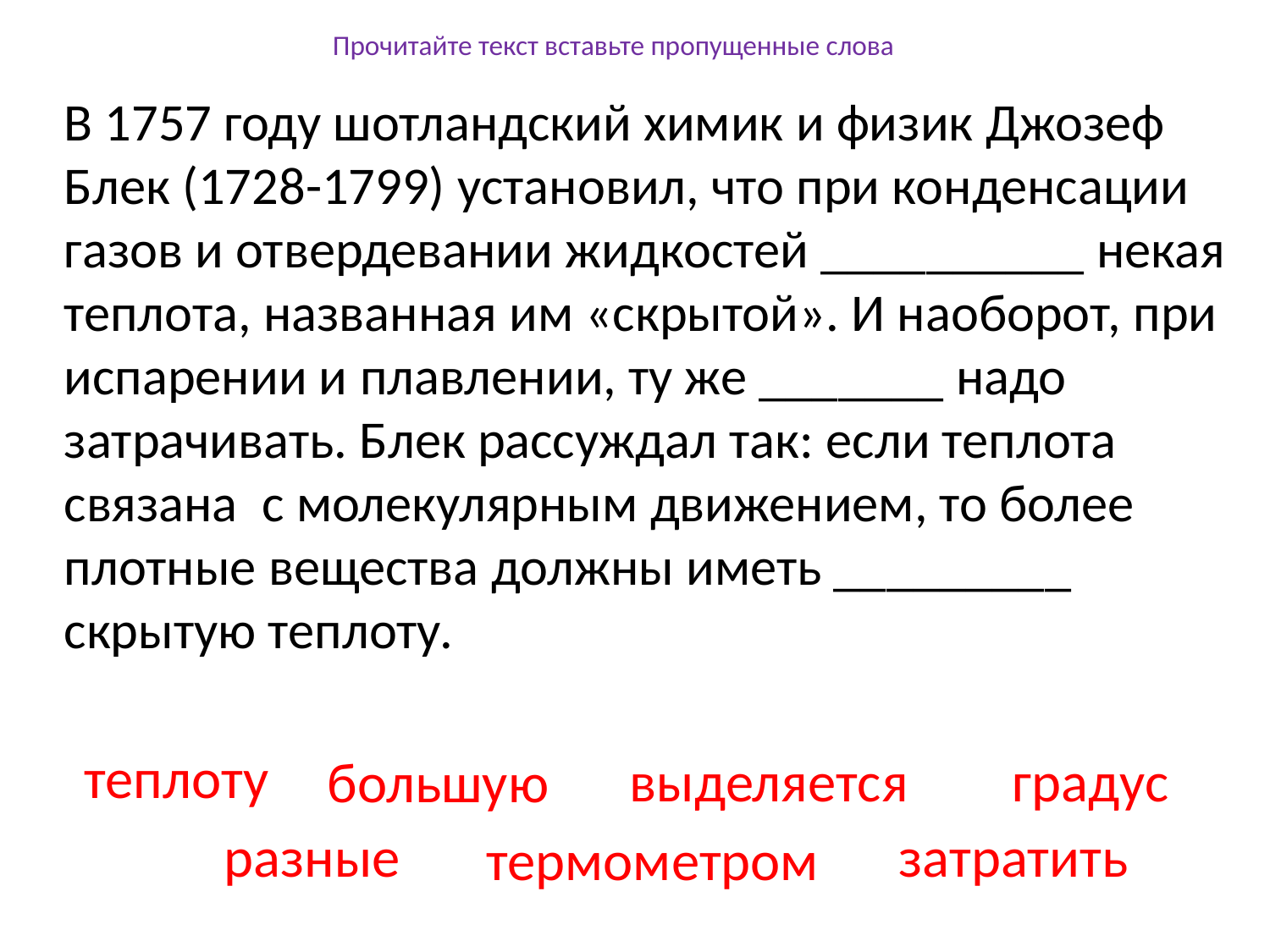

# Прочитайте текст вставьте пропущенные слова
В 1757 году шотландский химик и физик Джозеф Блек (1728-1799) установил, что при конденсации газов и отвердевании жидкостей __________ некая теплота, названная им «скрытой». И наоборот, при испарении и плавлении, ту же _______ надо затрачивать. Блек рассуждал так: если теплота связана  с молекулярным движением, то более плотные вещества должны иметь _________ скрытую теплоту.
теплоту
выделяется
градус
большую
затратить
разные
термометром